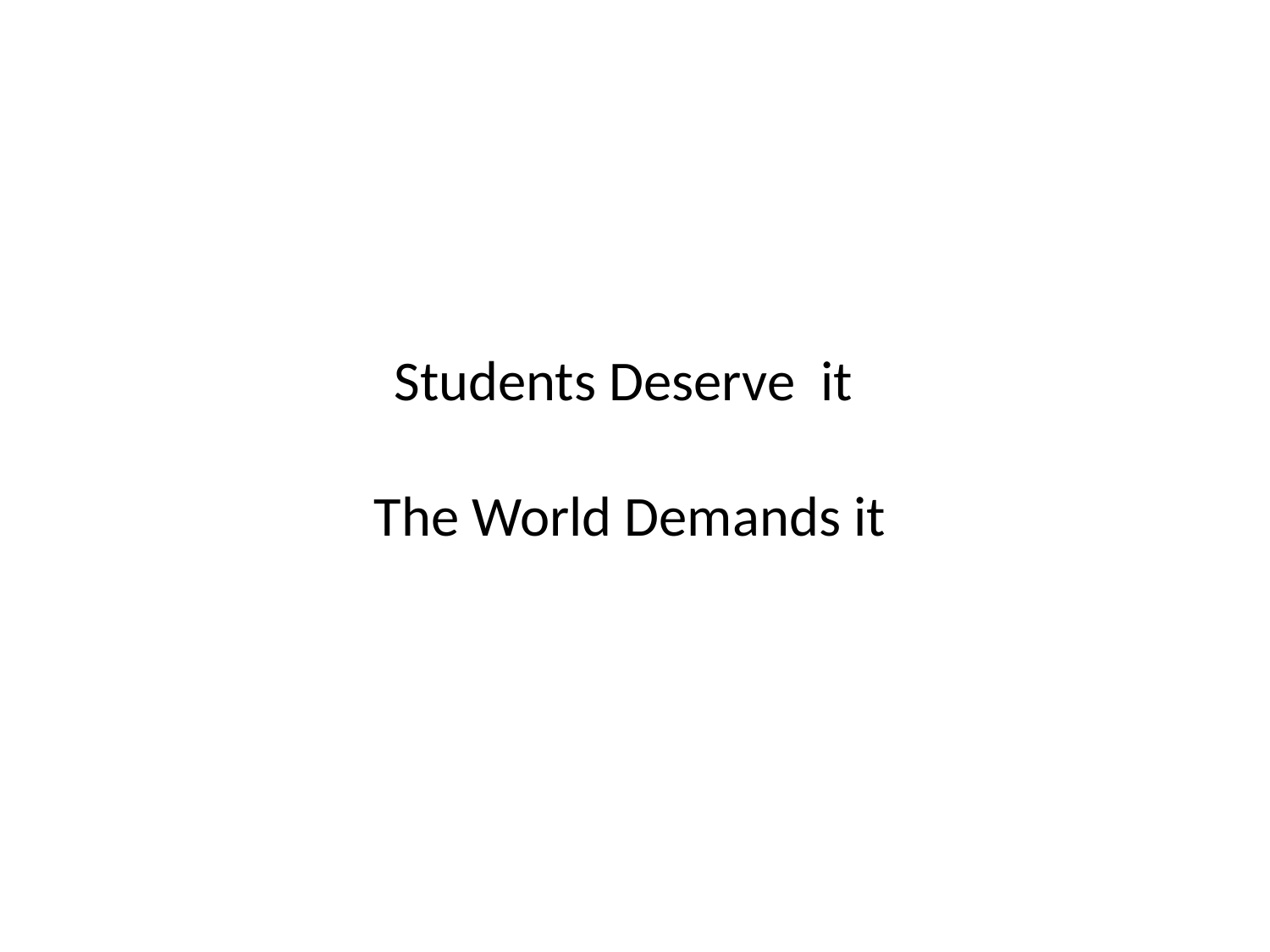

Students Deserve  it

The World Demands it